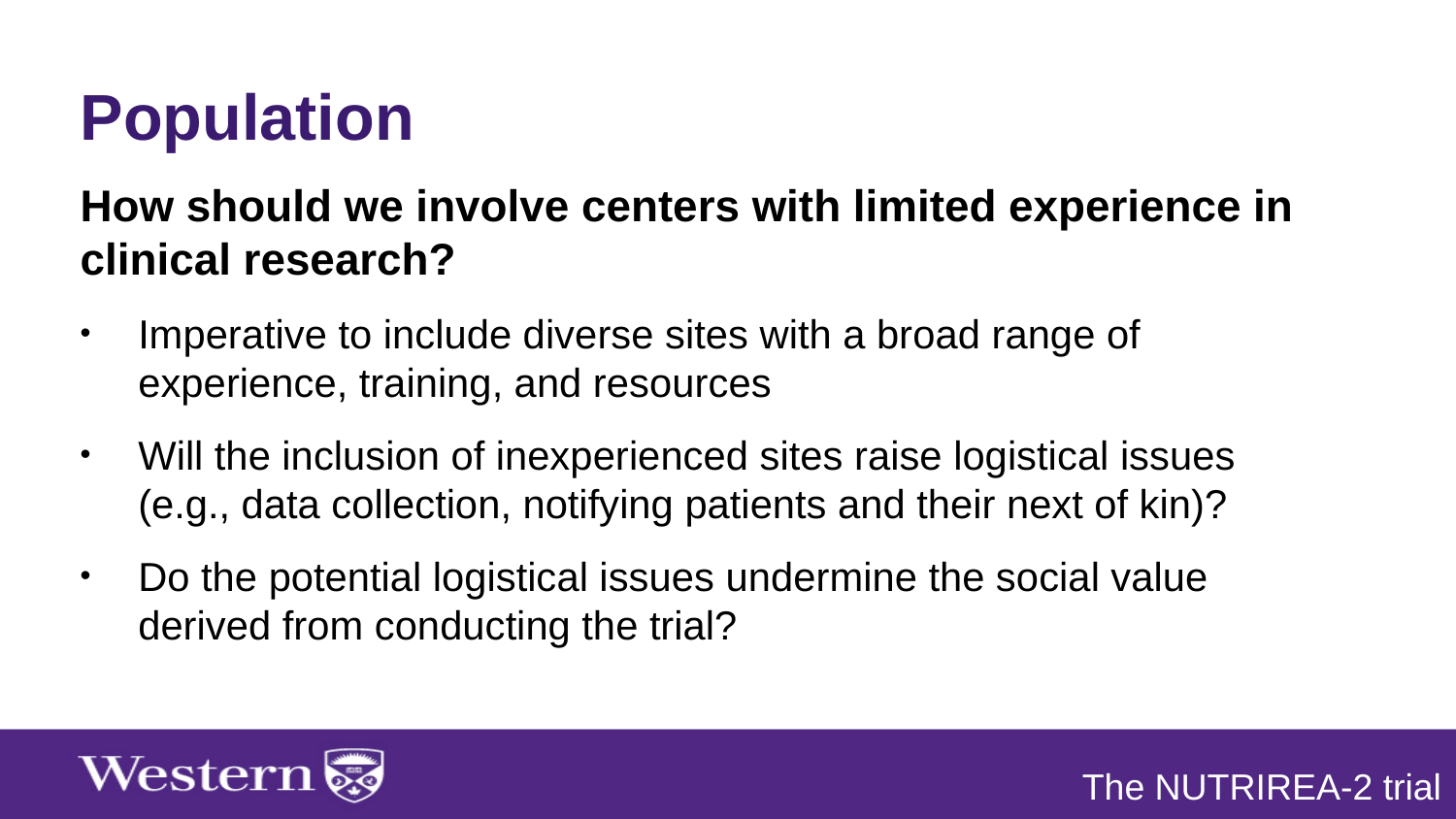

Population
How should we involve centers with limited experience in clinical research?
Imperative to include diverse sites with a broad range of experience, training, and resources
Will the inclusion of inexperienced sites raise logistical issues (e.g., data collection, notifying patients and their next of kin)?
Do the potential logistical issues undermine the social value derived from conducting the trial?

The NUTRIREA-2 trial